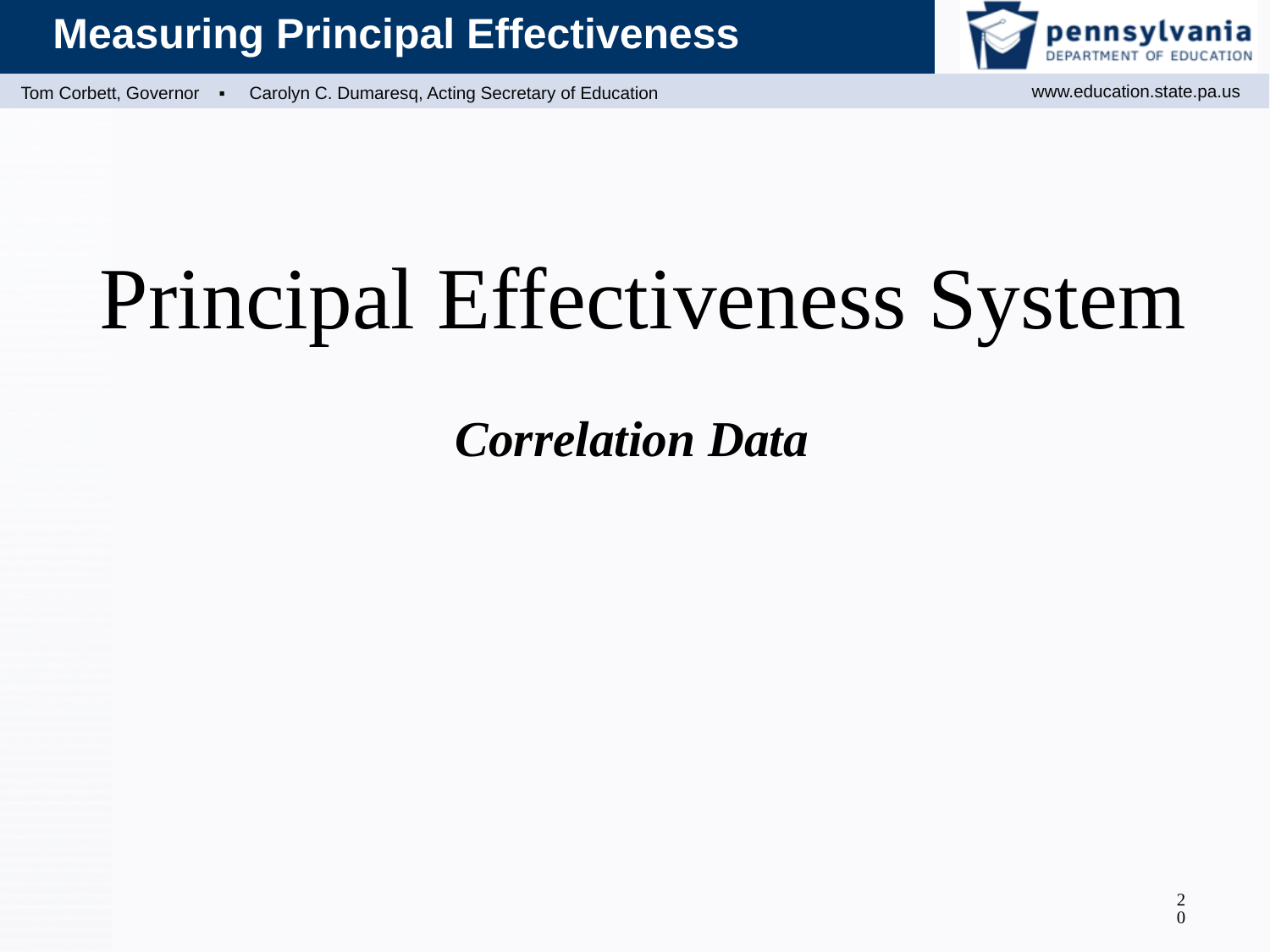

# Principal Effectiveness System Correlation Data
20